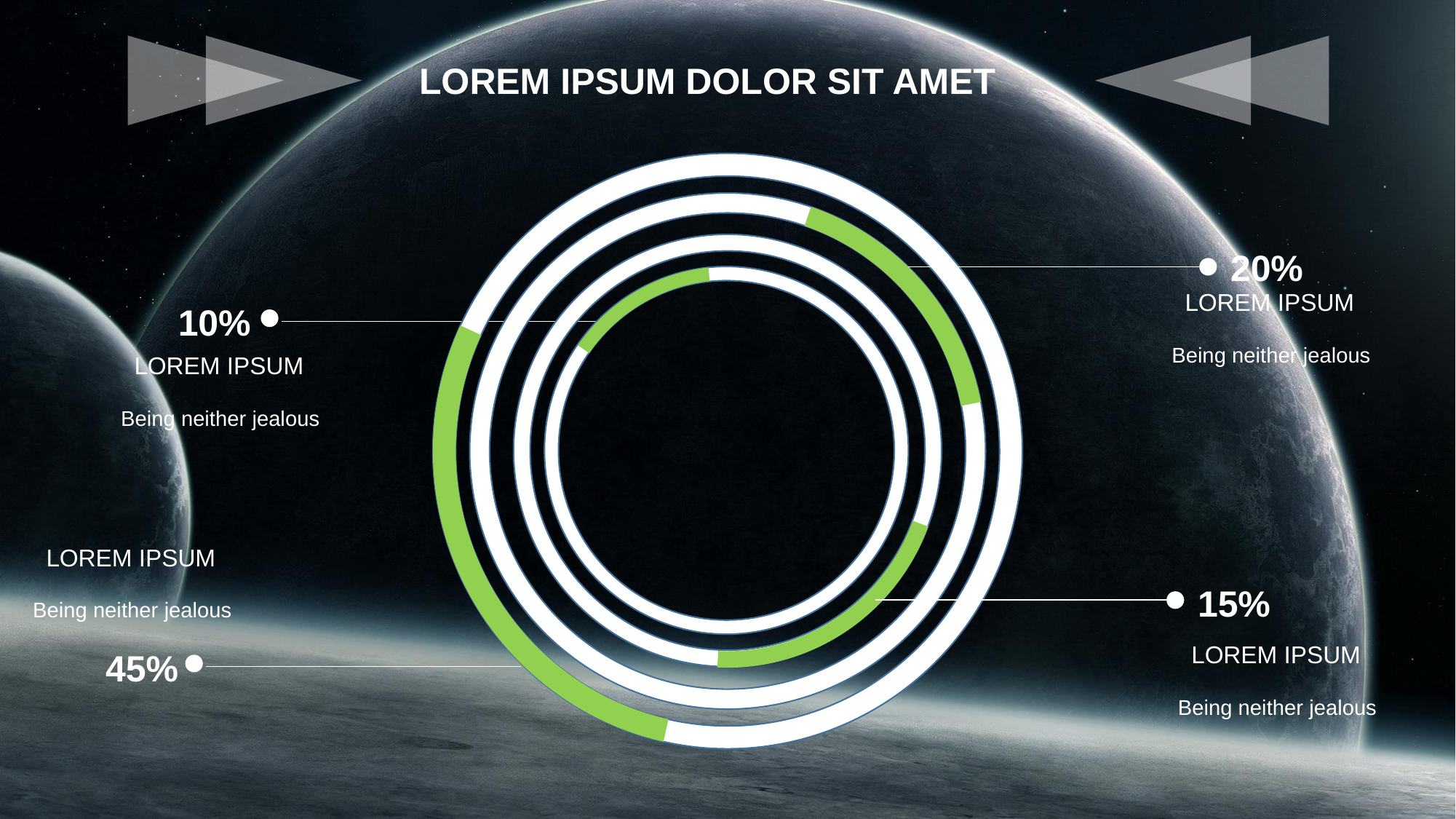

LOREM IPSUM DOLOR SIT AMET

20%

LOREM IPSUM
Being neither jealous
10%

LOREM IPSUM
Being neither jealous
LOREM IPSUM
Being neither jealous
15%

LOREM IPSUM
Being neither jealous
45%